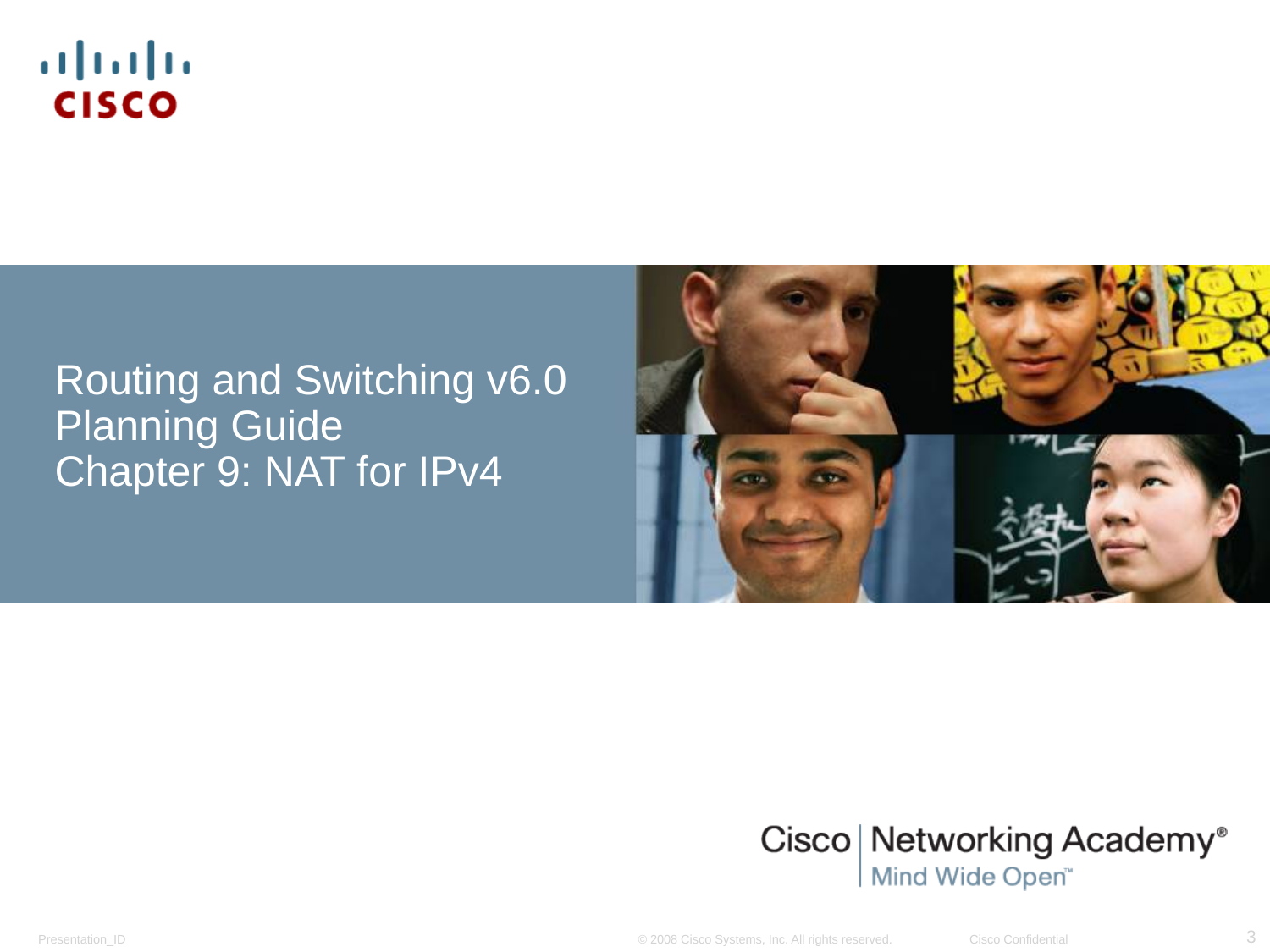

Routing and Switching v6.0 Planning Guide
Chapter 9: NAT for IPv4